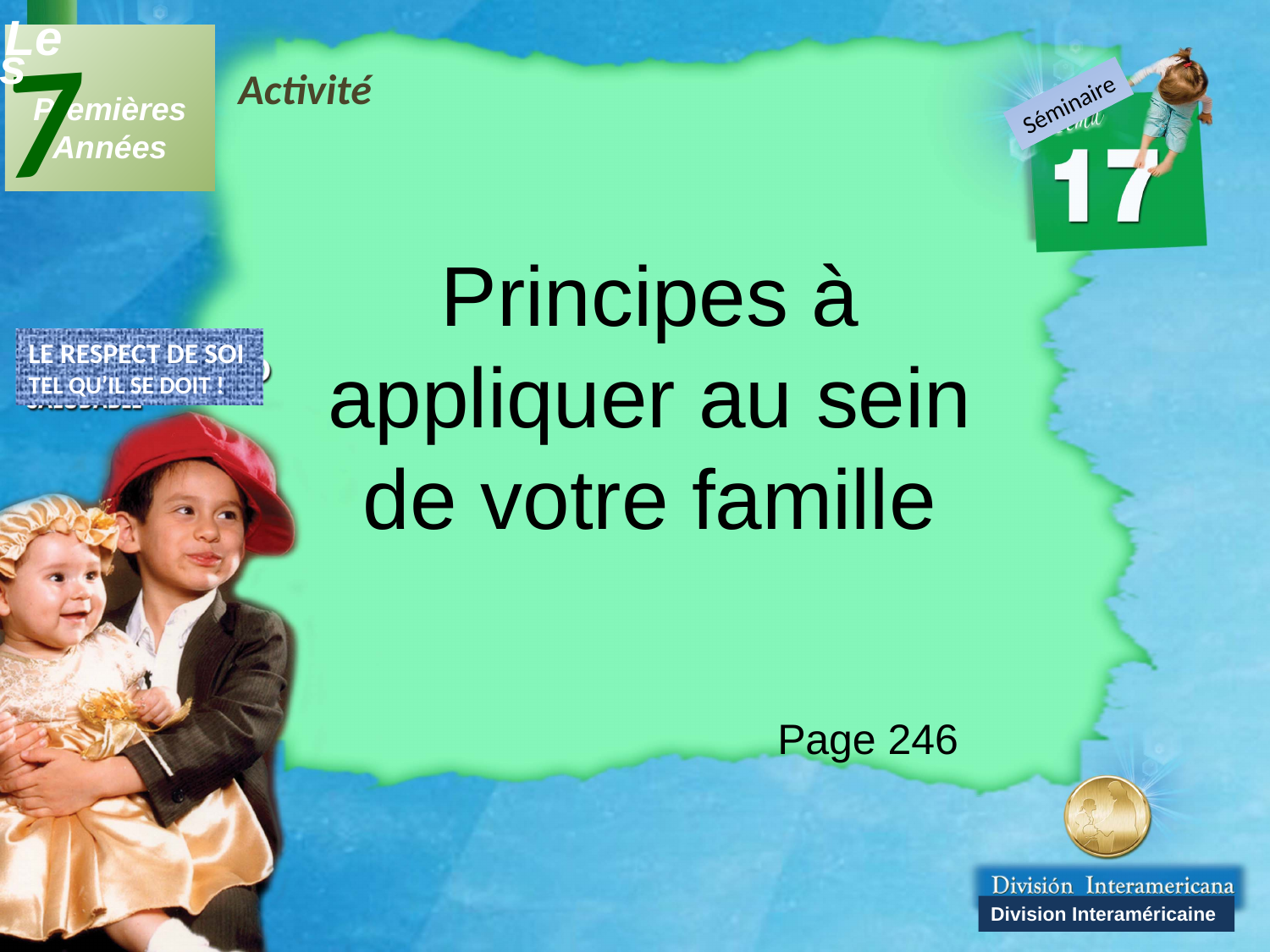

7
Les
         Premières
Années
Activité
Principes à appliquer au sein de votre famille
Page 246
Séminaire
LE RESPECT DE SOI
TEL QU’IL SE DOIT !
Division Interaméricaine